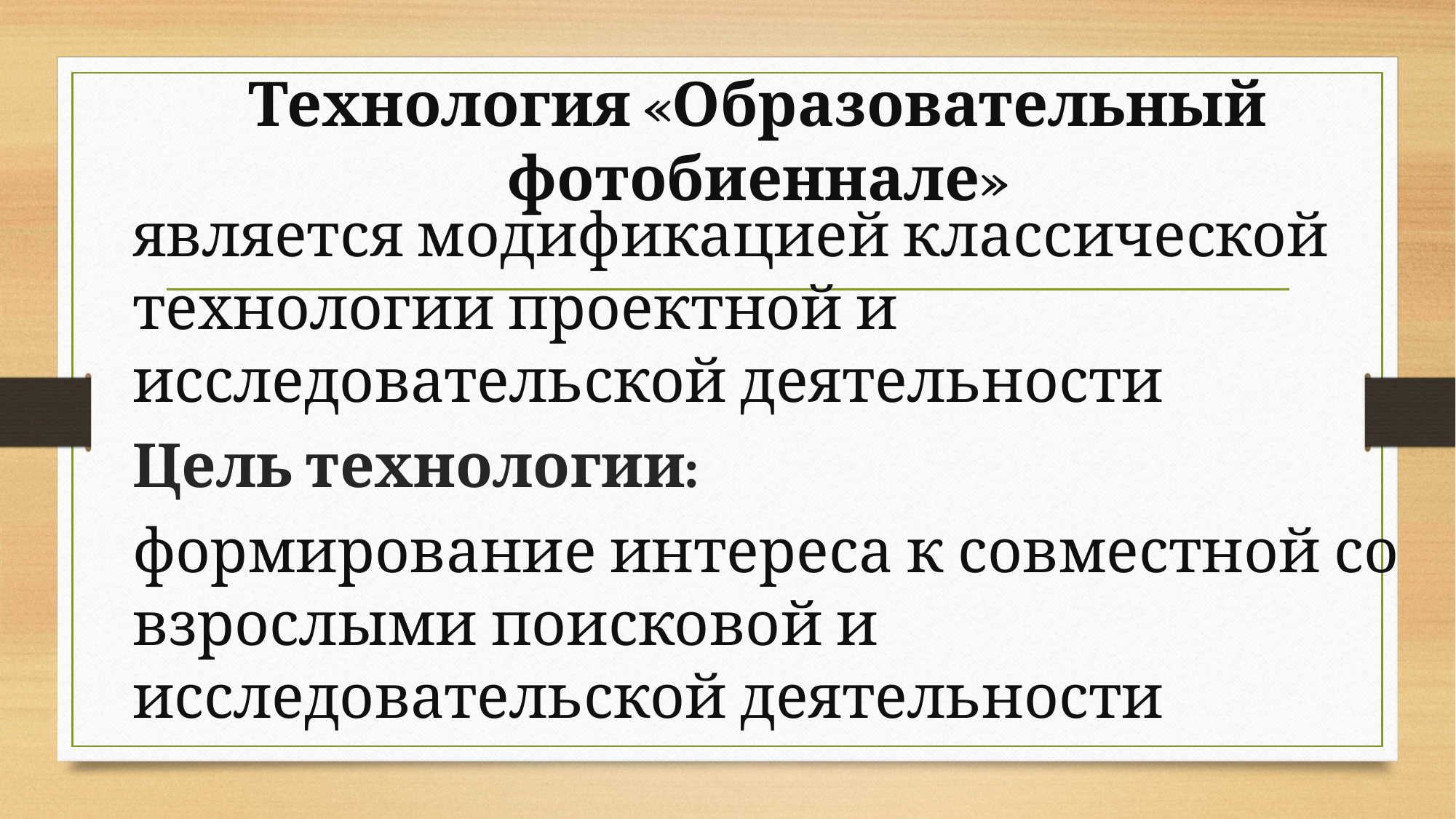

# Технология «Образовательный фотобиеннале»
является модификацией классической технологии проектной и исследовательской деятельности
Цель технологии:
формирование интереса к совместной со взрослыми поисковой и исследовательской деятельности